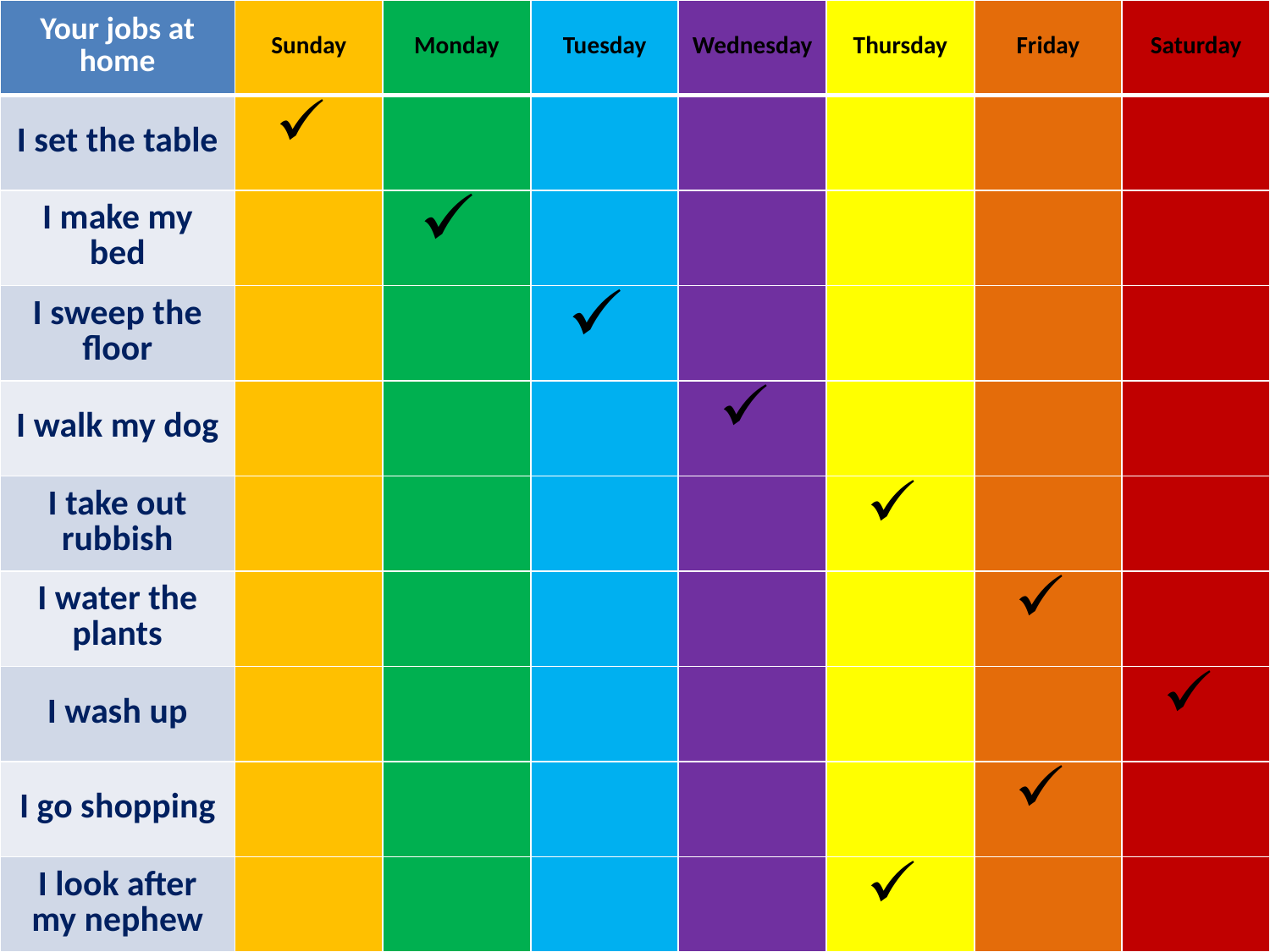

| Your jobs at home | Sunday | Monday | Tuesday | Wednesday | Thursday | Friday | Saturday |
| --- | --- | --- | --- | --- | --- | --- | --- |
| I set the table |  |  |  |  |  |  |  |
| I make my bed |  |  |  |  |  |  |  |
| I sweep the floor |  |  |  |  |  |  |  |
| I walk my dog |  |  |  |  |  |  |  |
| I take out rubbish |  |  |  |  |  |  |  |
| I water the plants |  |  |  |  |  |  |  |
| I wash up |  |  |  |  |  |  |  |
| I go shopping |  |  |  |  |  |  |  |
| I look after my nephew |  |  |  |  |  |  |  |